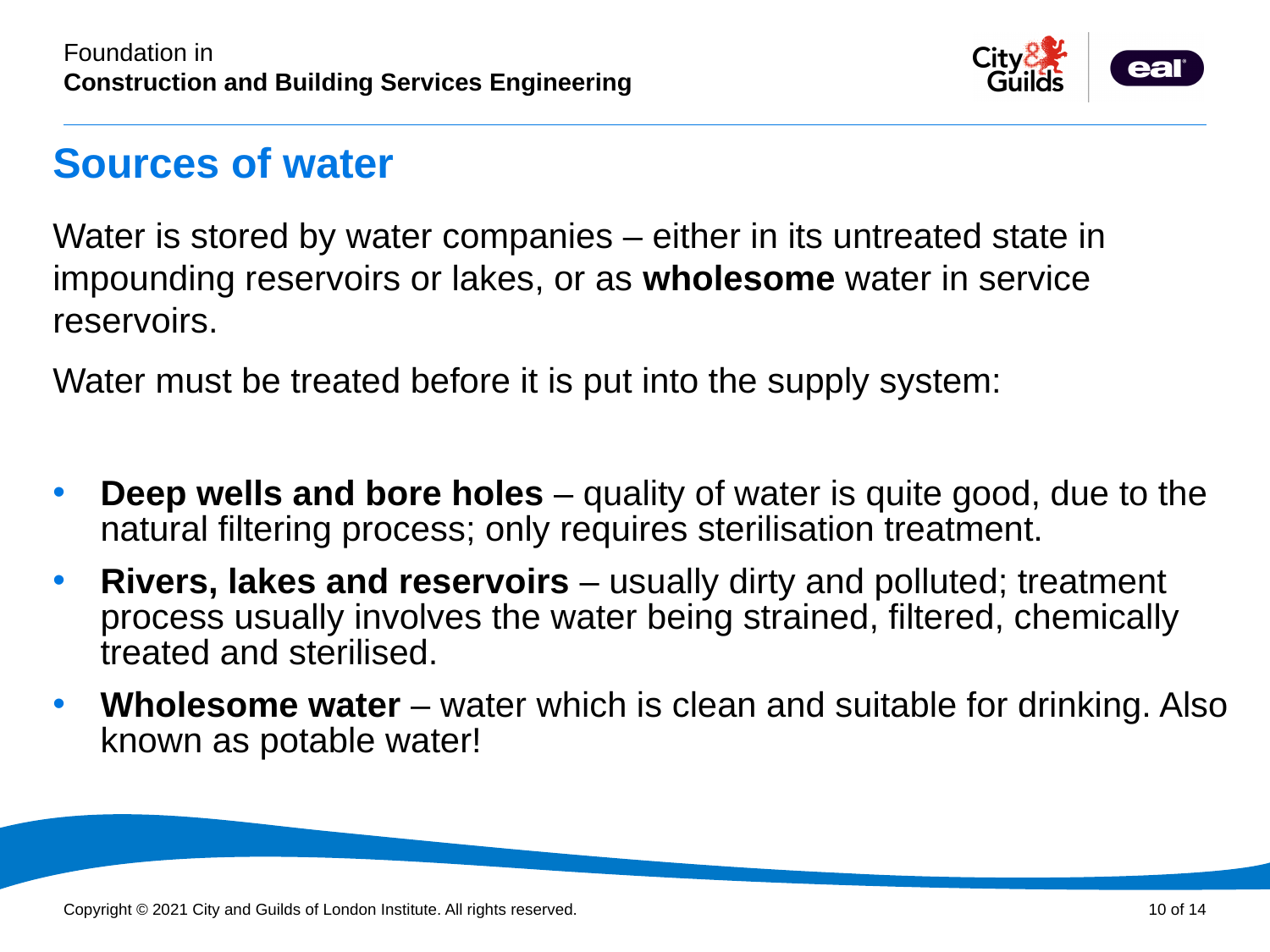

Sources of water
Water is stored by water companies – either in its untreated state in impounding reservoirs or lakes, or as wholesome water in service reservoirs.
Water must be treated before it is put into the supply system:

Deep wells and bore holes – quality of water is quite good, due to the natural filtering process; only requires sterilisation treatment.
Rivers, lakes and reservoirs – usually dirty and polluted; treatment process usually involves the water being strained, filtered, chemically treated and sterilised.
Wholesome water – water which is clean and suitable for drinking. Also known as potable water!